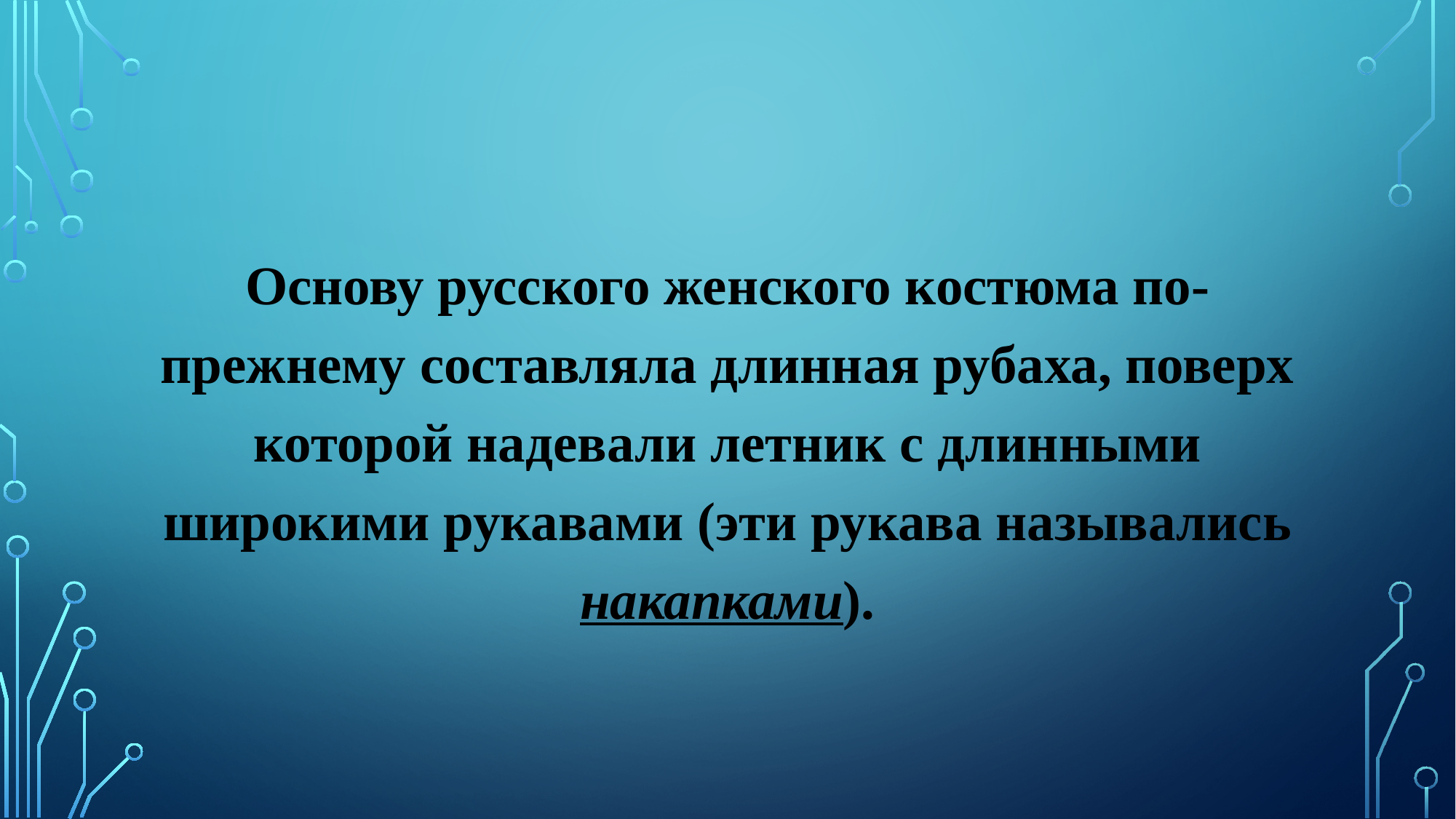

Основу русского женского костюма по-прежнему составляла длинная рубаха, поверх которой надевали летник с длинными широкими рукавами (эти рукава назывались накапками).